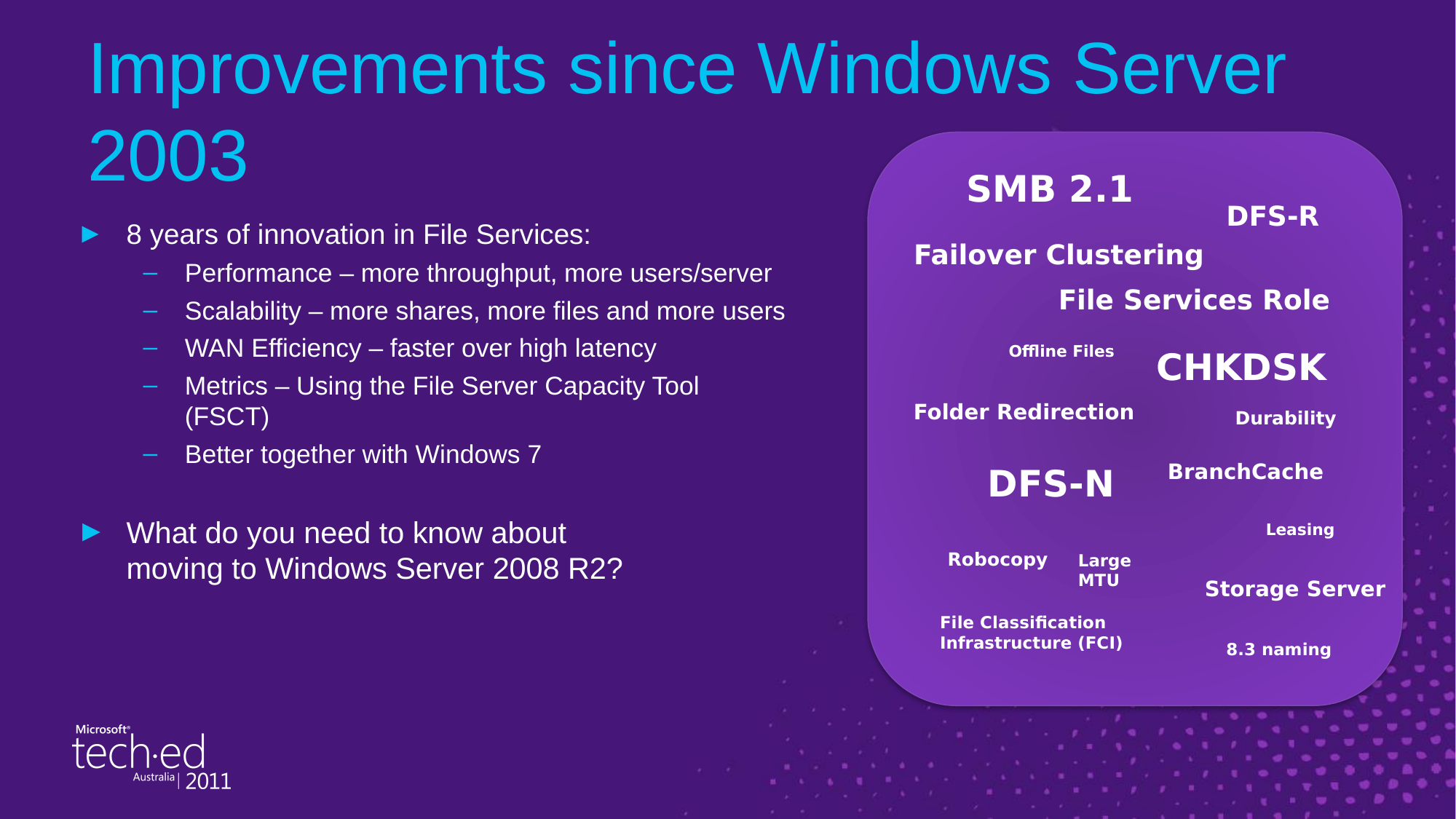

# Improvements since Windows Server 2003

SMB 2.1
DFS-R
8 years of innovation in File Services:
Performance – more throughput, more users/server
Scalability – more shares, more files and more users
WAN Efficiency – faster over high latency
Metrics – Using the File Server Capacity Tool (FSCT)
Better together with Windows 7

What do you need to know about
moving to Windows Server 2008 R2?

Failover Clustering
File Services Role
Offline Files
CHKDSK
Folder Redirection
Durability
BranchCache
DFS-N
Leasing
Robocopy
Large MTU
Storage Server
File Classification Infrastructure (FCI)
8.3 naming